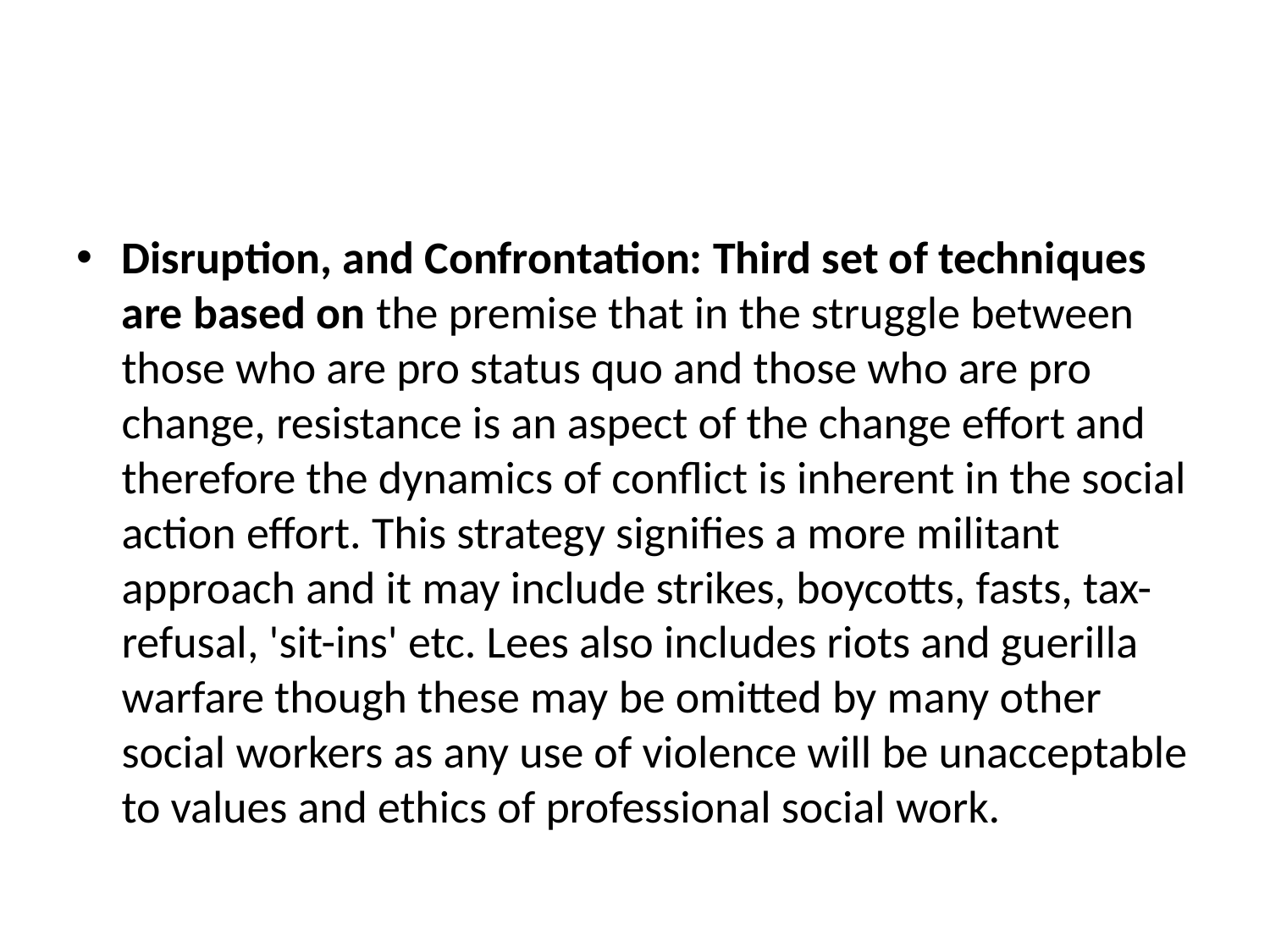

#
Disruption, and Confrontation: Third set of techniques are based on the premise that in the struggle between those who are pro status quo and those who are pro change, resistance is an aspect of the change effort and therefore the dynamics of conflict is inherent in the social action effort. This strategy signifies a more militant approach and it may include strikes, boycotts, fasts, tax-refusal, 'sit-ins' etc. Lees also includes riots and guerilla warfare though these may be omitted by many other social workers as any use of violence will be unacceptable to values and ethics of professional social work.